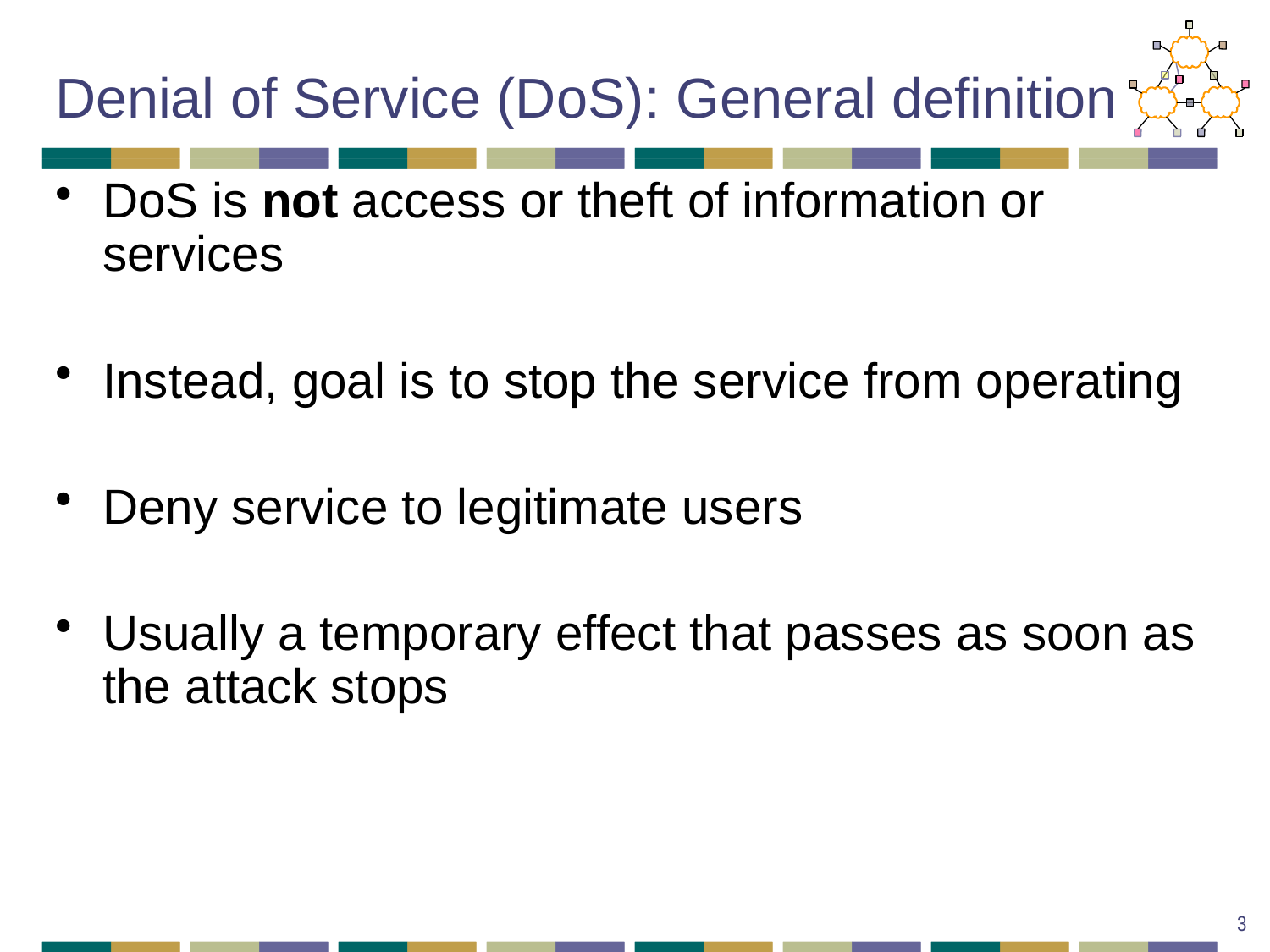

# Denial of Service (DoS): General definition
DoS is not access or theft of information or services

Instead, goal is to stop the service from operating

Deny service to legitimate users

Usually a temporary effect that passes as soon as the attack stops
3